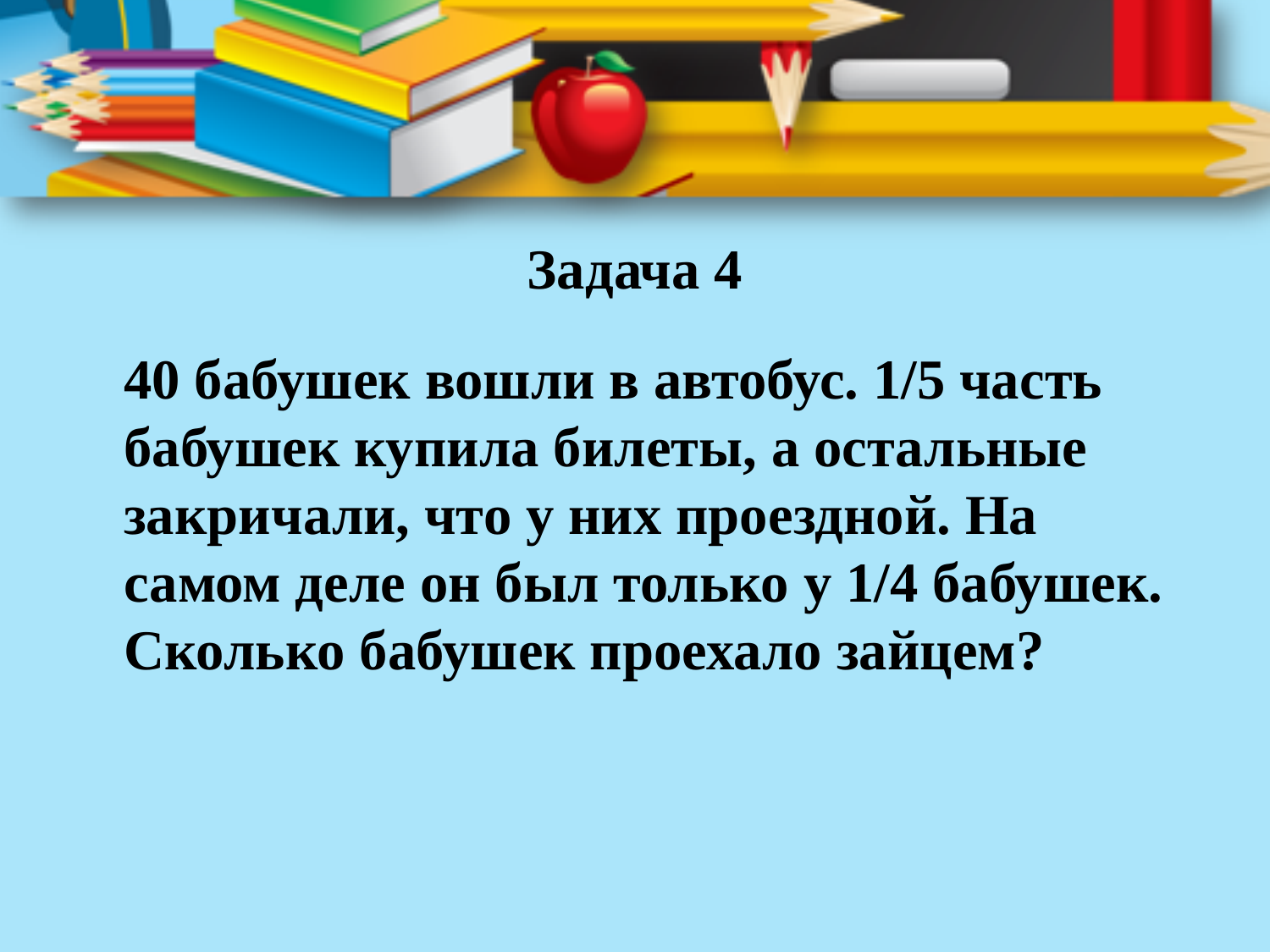

# Задача 4
	40 бабушек вошли в автобус. 1/5 часть бабушек купила билеты, а остальные закричали, что у них проездной. На самом деле он был только у 1/4 бабушек. Сколько бабушек проехало зайцем?